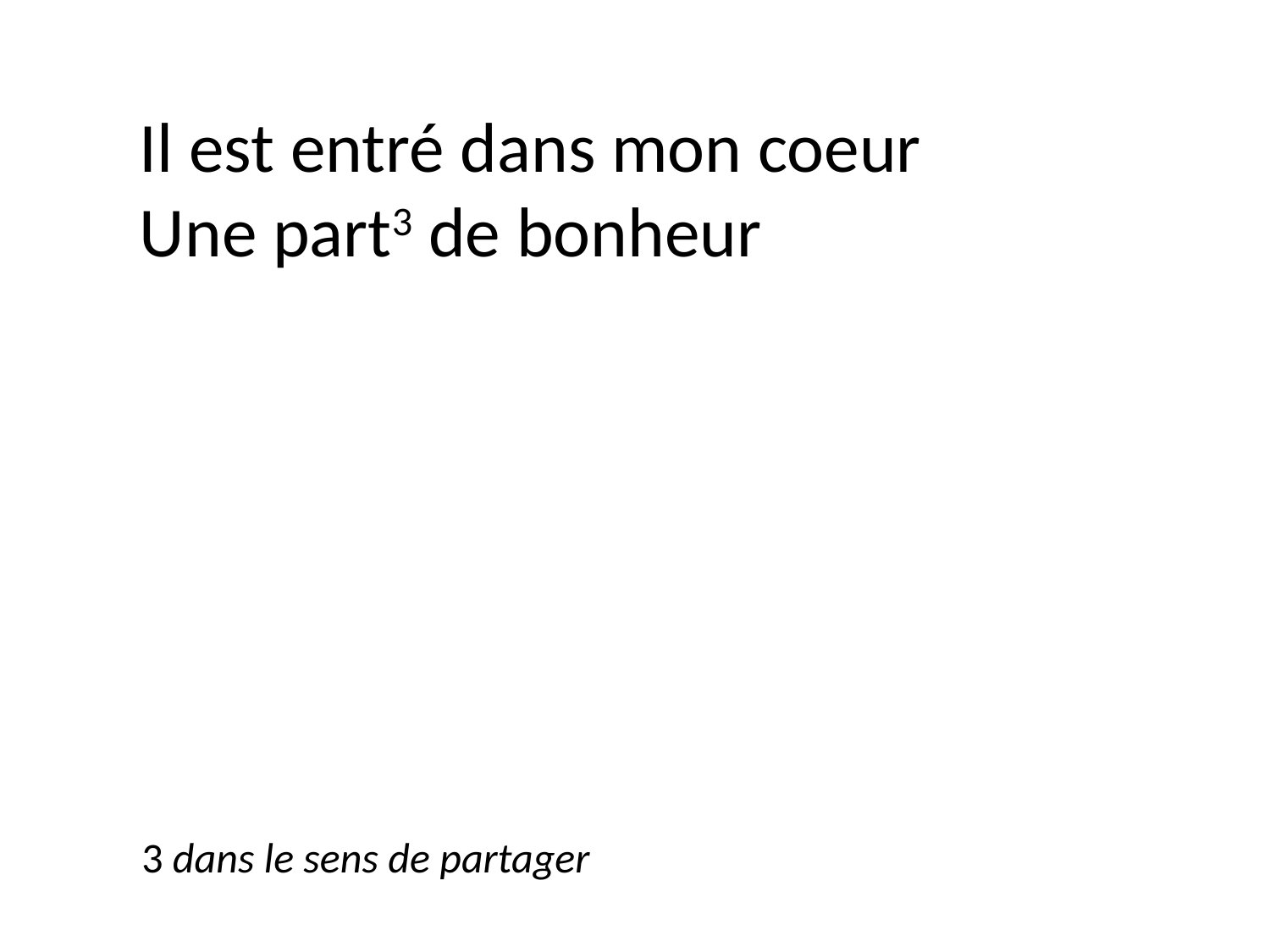

Il est entré dans mon coeur
Une part3 de bonheur
3 dans le sens de partager